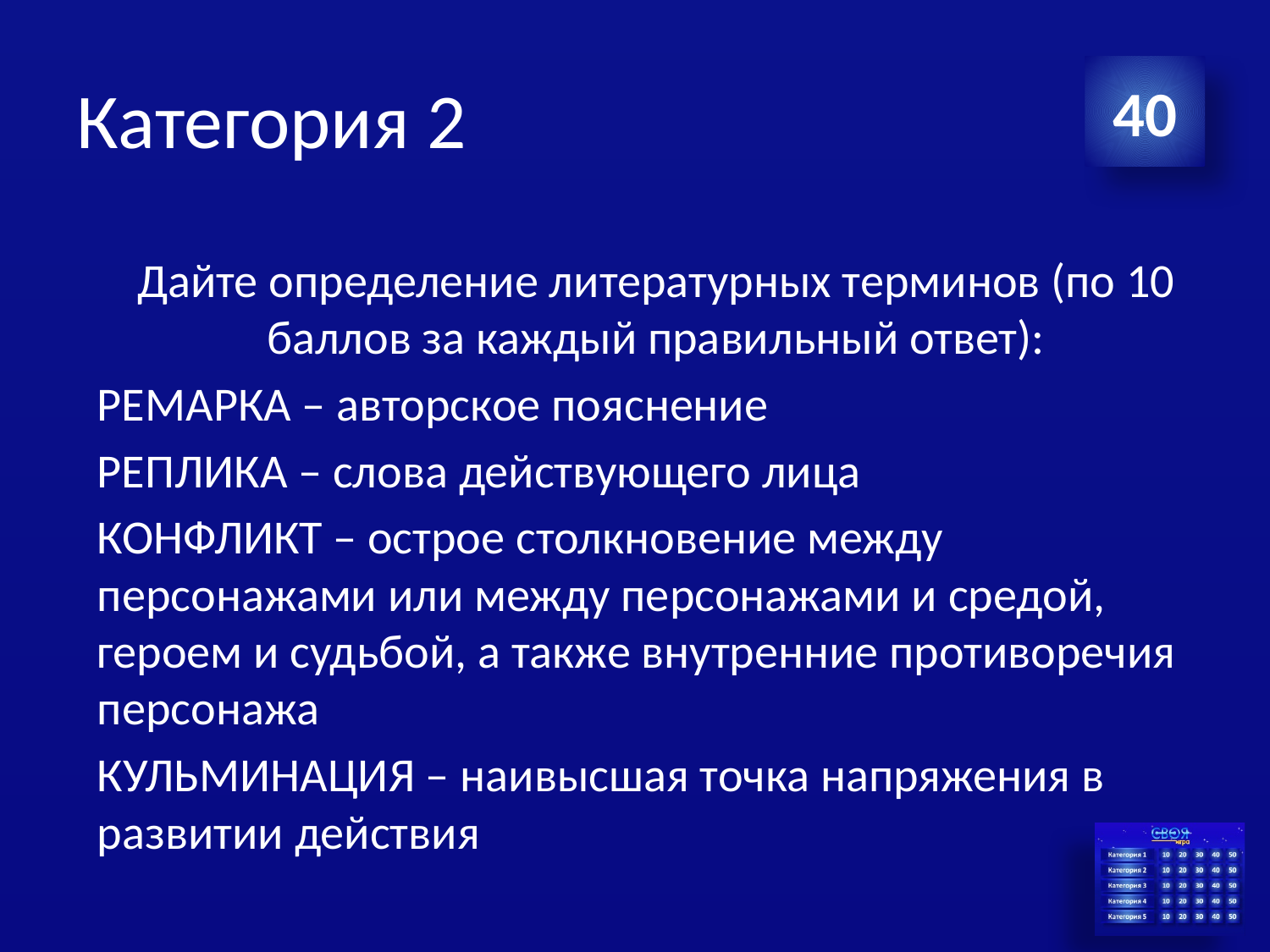

# Категория 2
40

Дайте определение литературных терминов (по 10 баллов за каждый правильный ответ):
РЕМАРКА – авторское пояснение
РЕПЛИКА – слова действующего лица
КОНФЛИКТ – острое столкновение между персонажами или между персонажами и средой, героем и судьбой, а также внутренние противоречия персонажа
КУЛЬМИНАЦИЯ – наивысшая точка напряжения в развитии действия